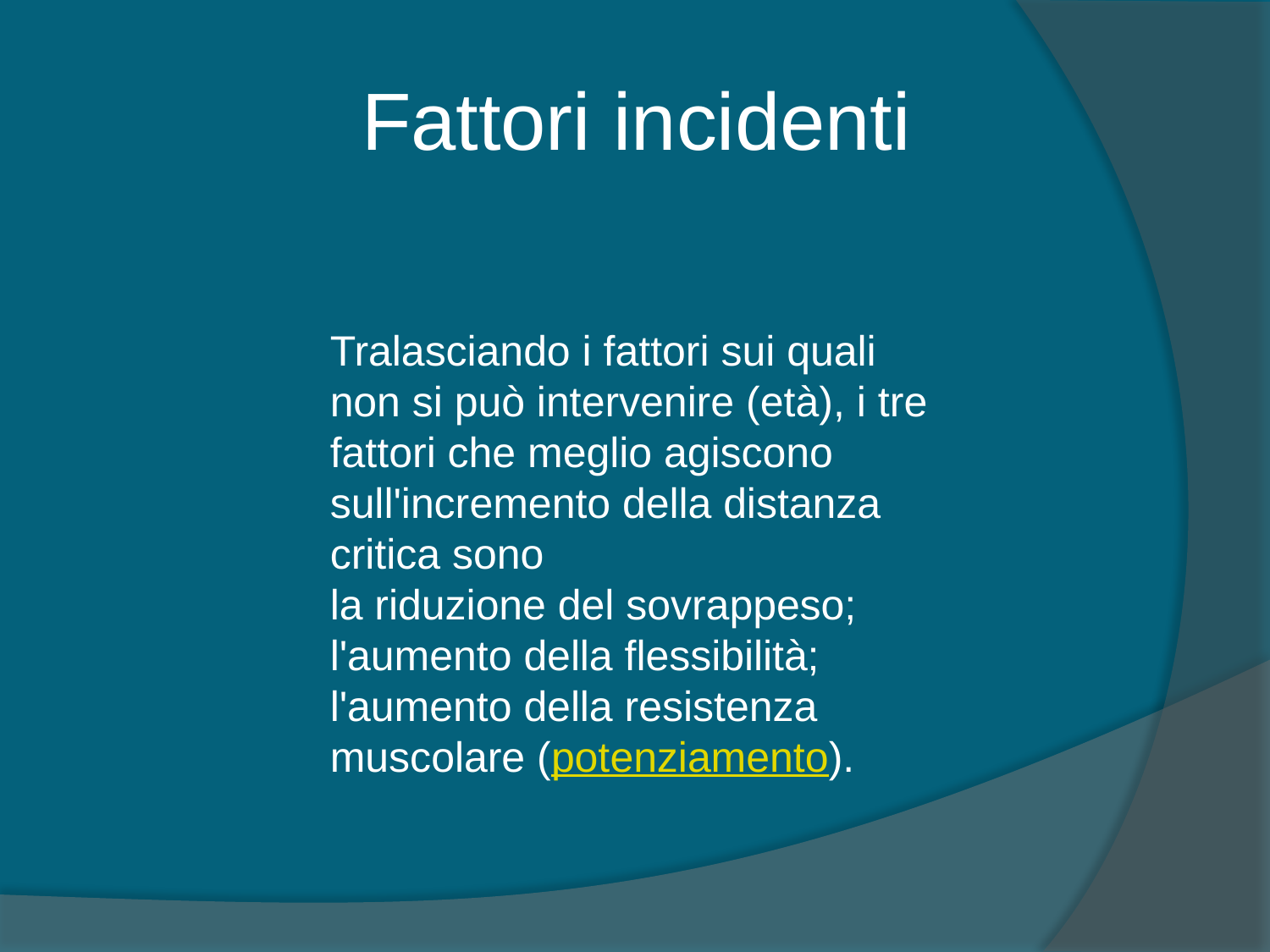

# Fattori incidenti
Tralasciando i fattori sui quali non si può intervenire (età), i tre fattori che meglio agiscono sull'incremento della distanza critica sono
la riduzione del sovrappeso;
l'aumento della flessibilità;
l'aumento della resistenza muscolare (potenziamento).